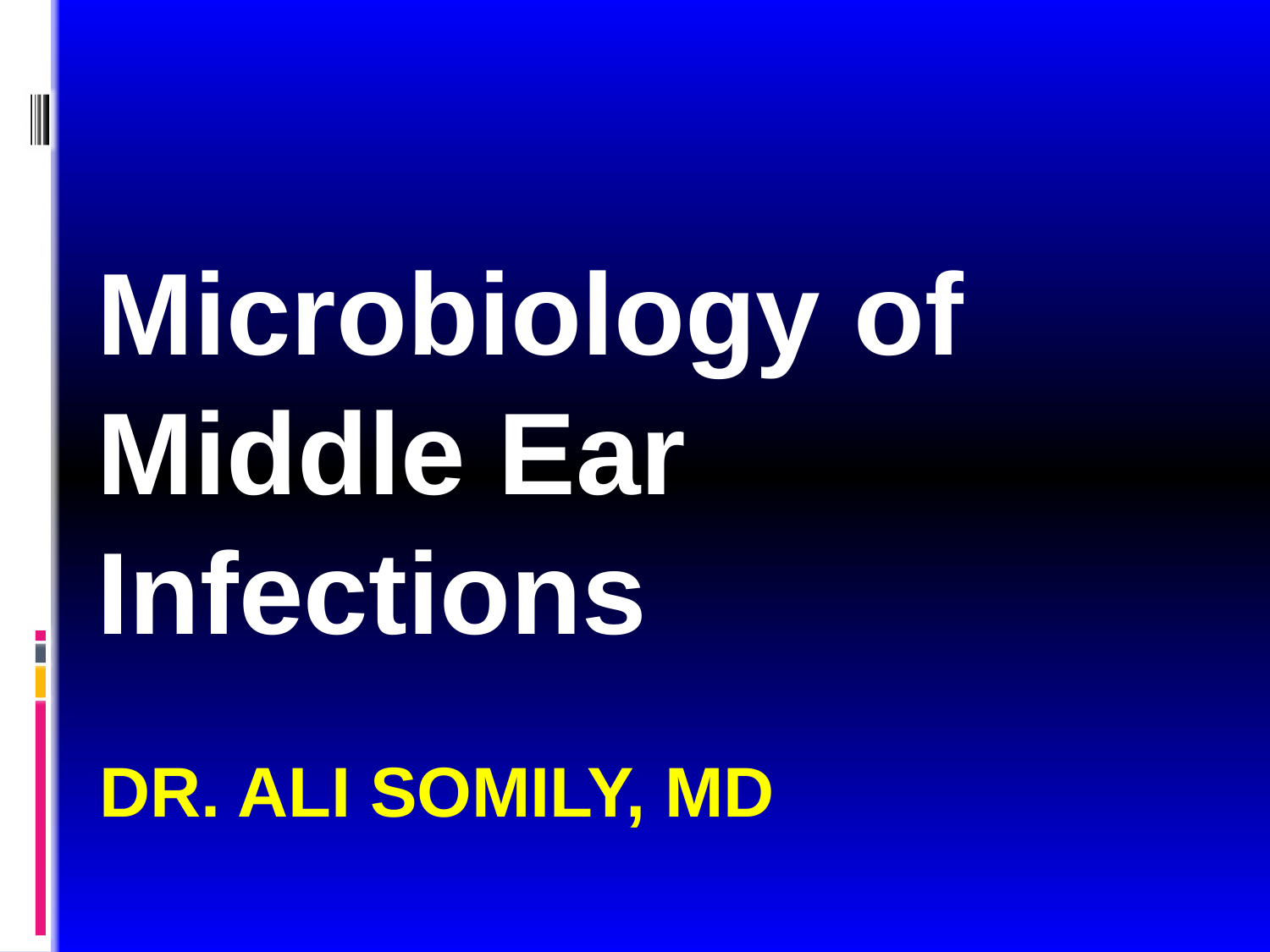

# Microbiology of Middle Ear Infections
DR. Ali Somily, MD